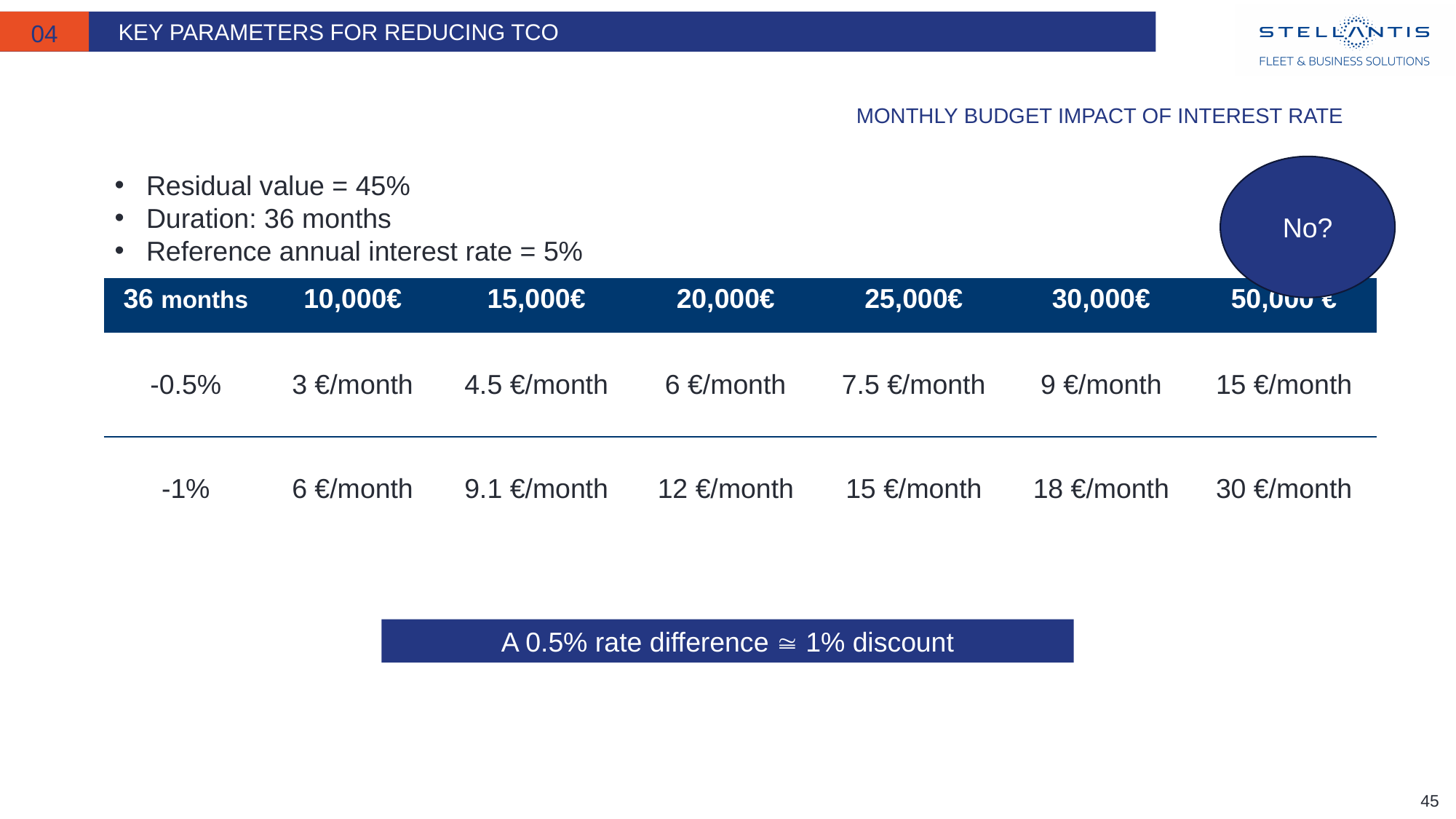

Key parameters for reducing TCO
04
# Monthly budget impact of interest rate

No?
Residual value = 45%
Duration: 36 months
Reference annual interest rate = 5%
| 36 months | 10,000€ | 15,000€ | 20,000€ | 25,000€ | 30,000€ | 50,000 € |
| --- | --- | --- | --- | --- | --- | --- |
| -0.5% | 3 €/month | 4.5 €/month | 6 €/month | 7.5 €/month | 9 €/month | 15 €/month |
| -1% | 6 €/month | 9.1 €/month | 12 €/month | 15 €/month | 18 €/month | 30 €/month |

A 0.5% rate difference ≅ 1% discount